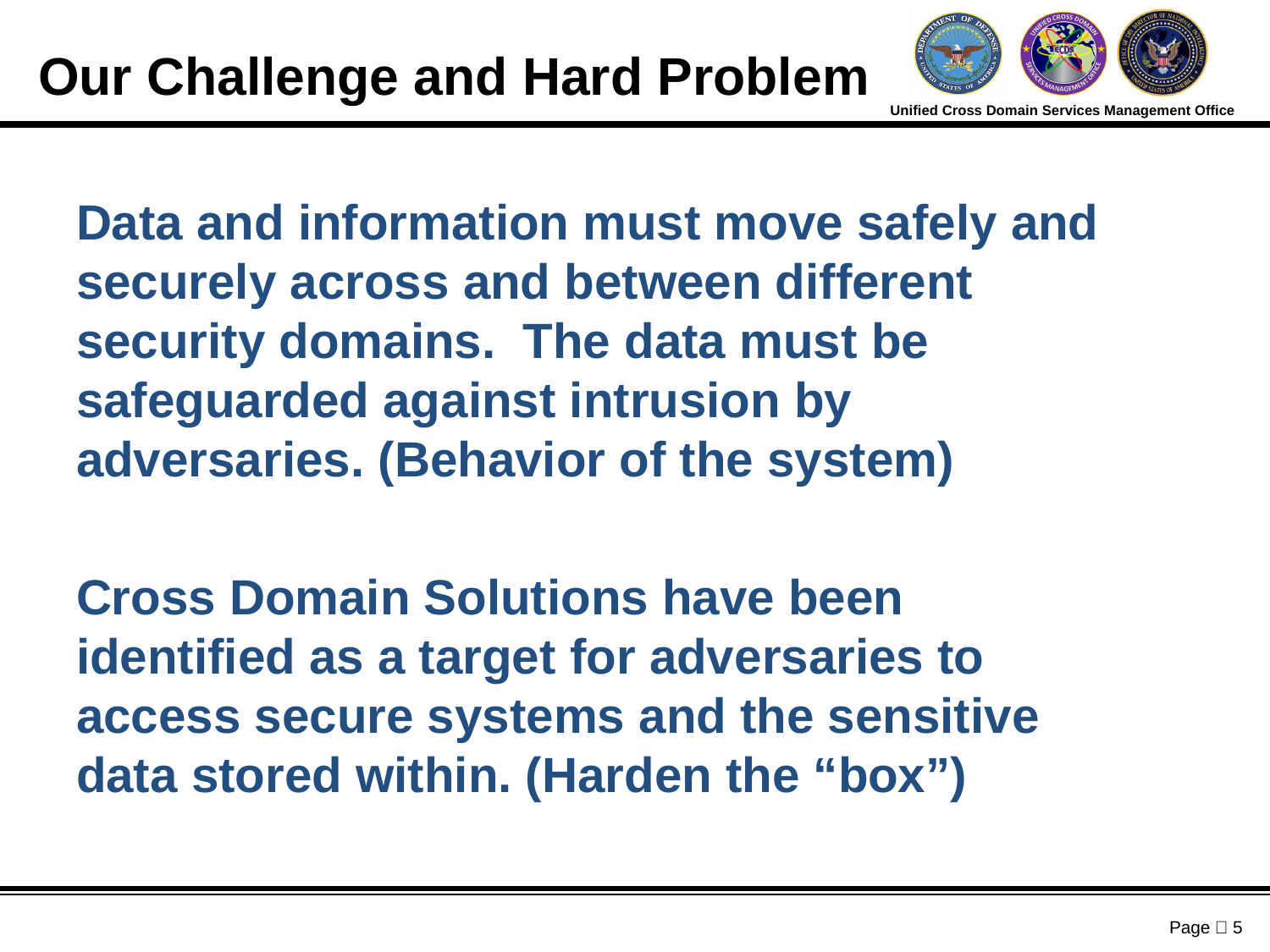

Our Challenge and Hard Problem
Data and information must move safely and securely across and between different security domains.  The data must be safeguarded against intrusion by adversaries. (Behavior of the system)

Cross Domain Solutions have been identified as a target for adversaries to access secure systems and the sensitive data stored within. (Harden the “box”)